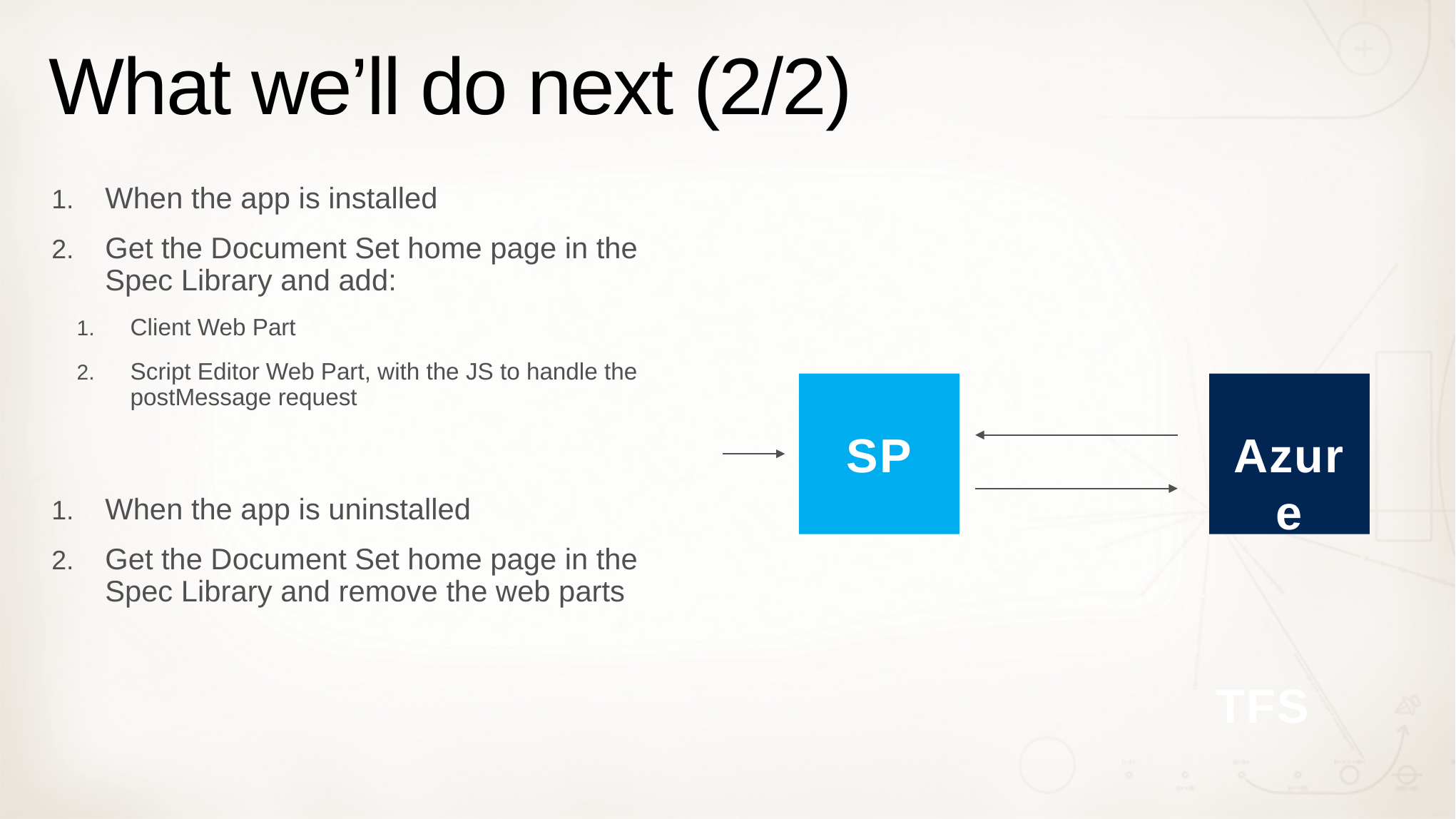

# What we’ll do next (2/2)
When the app is installed
Get the Document Set home page in the Spec Library and add:
Client Web Part
Script Editor Web Part, with the JS to handle the postMessage request

Azure
SP
When the app is uninstalled
Get the Document Set home page in the Spec Library and remove the web parts
TFS